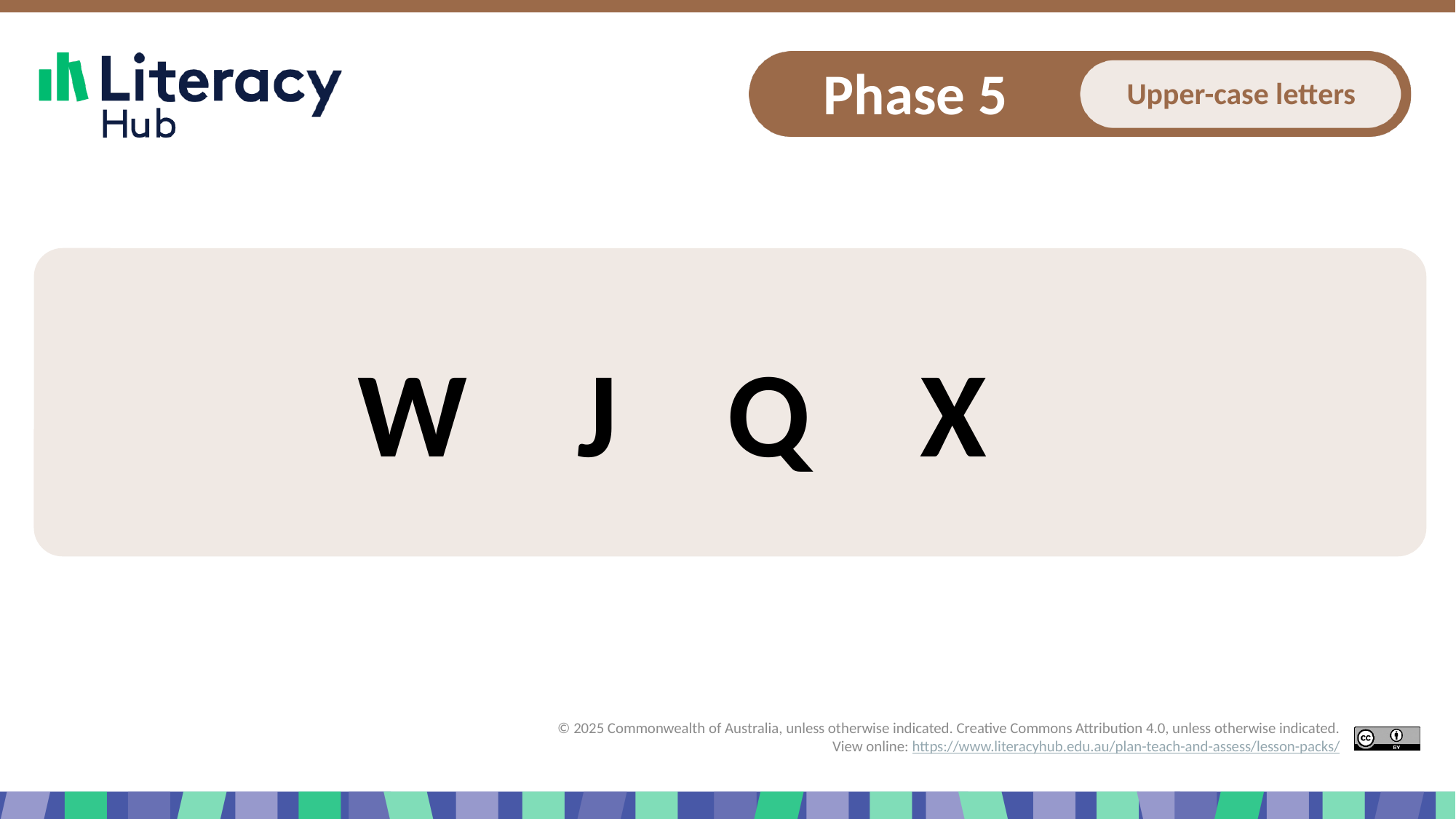

# Slide 1 Upper-case letters M    E    H    R    D    O
W    J    Q    X